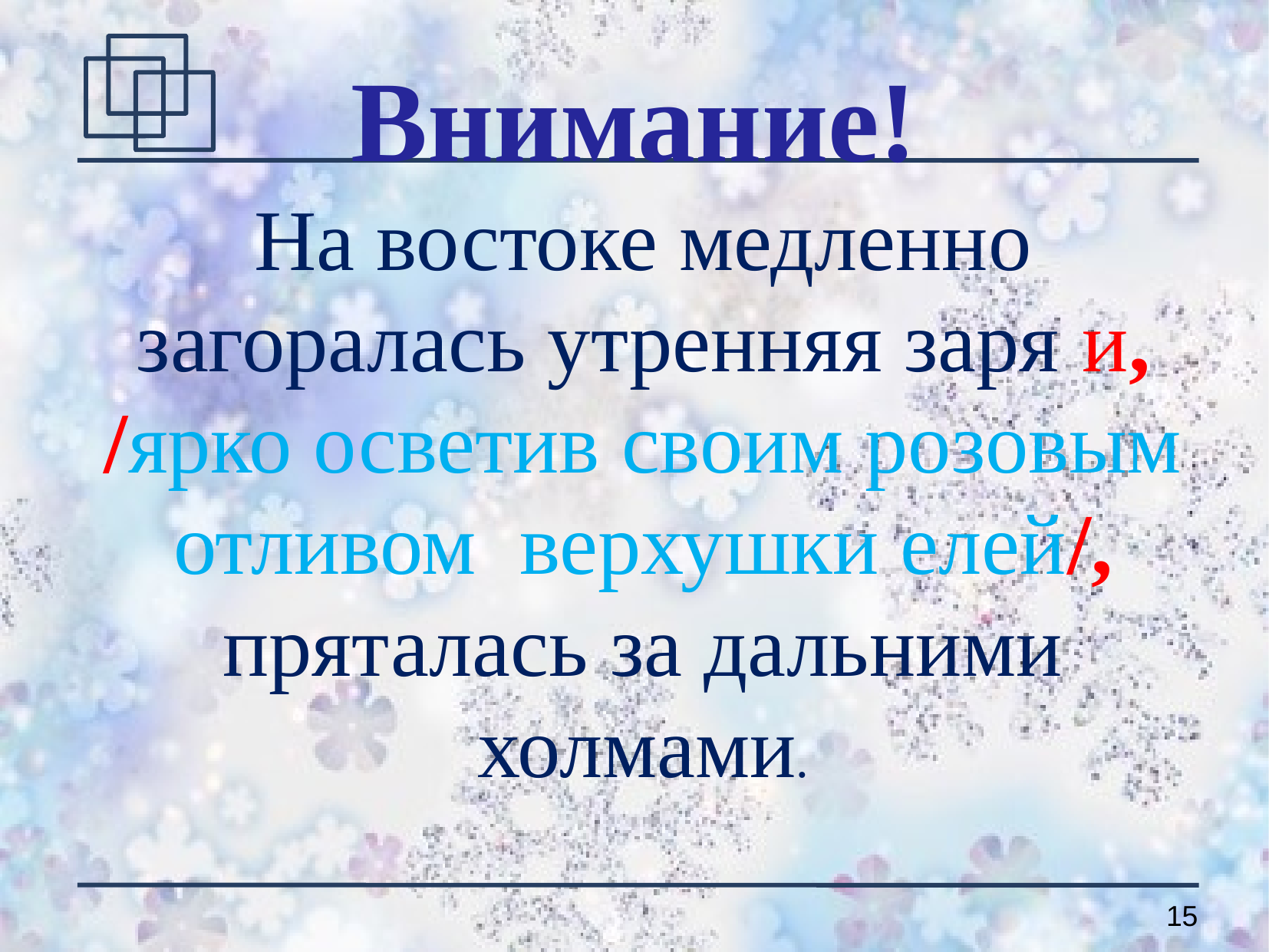

# Внимание!
На востоке медленно загоралась утренняя заря и, /ярко осветив своим розовым отливом  верхушки елей/, пряталась за дальними холмами.